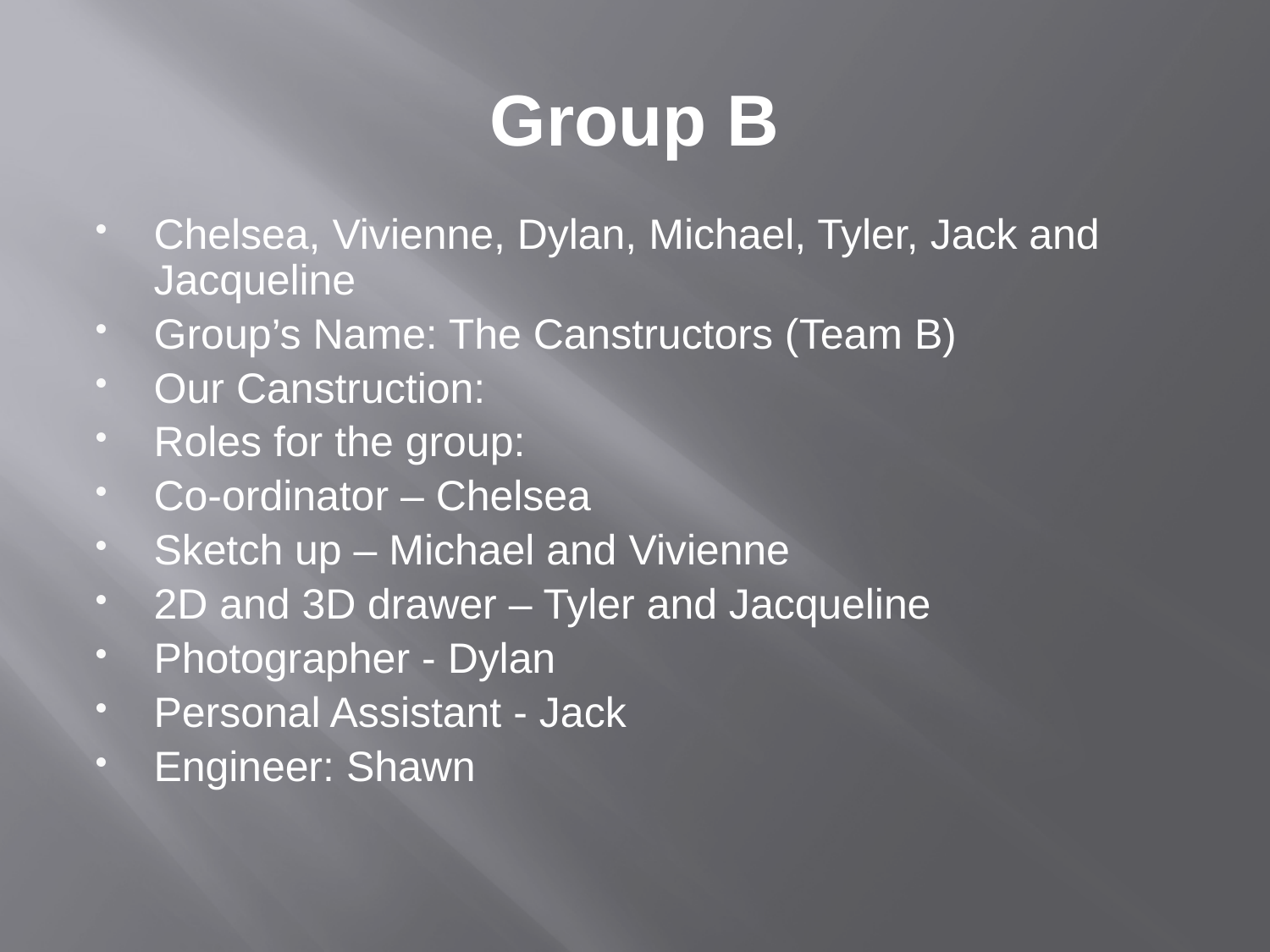

# Group B
Chelsea, Vivienne, Dylan, Michael, Tyler, Jack and Jacqueline
Group’s Name: The Canstructors (Team B)
Our Canstruction:
Roles for the group:
Co-ordinator – Chelsea
Sketch up – Michael and Vivienne
2D and 3D drawer – Tyler and Jacqueline
Photographer - Dylan
Personal Assistant - Jack
Engineer: Shawn